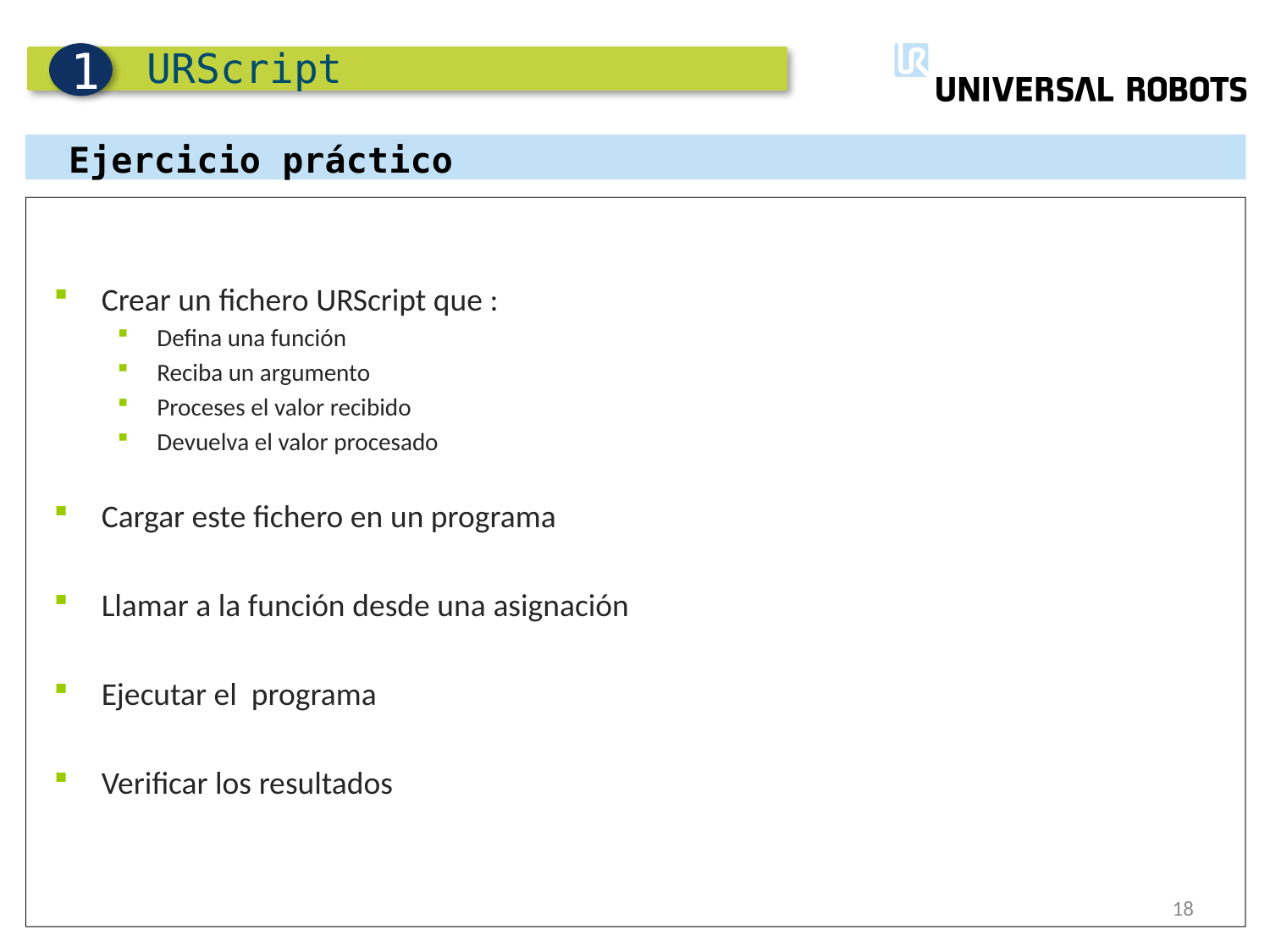

URScript
1

Ejercicio práctico

Crear un fichero URScript que :
Defina una función
Reciba un argumento
Proceses el valor recibido
Devuelva el valor procesado

Cargar este fichero en un programa

Llamar a la función desde una asignación

Ejecutar el  programa

Verificar los resultados

18